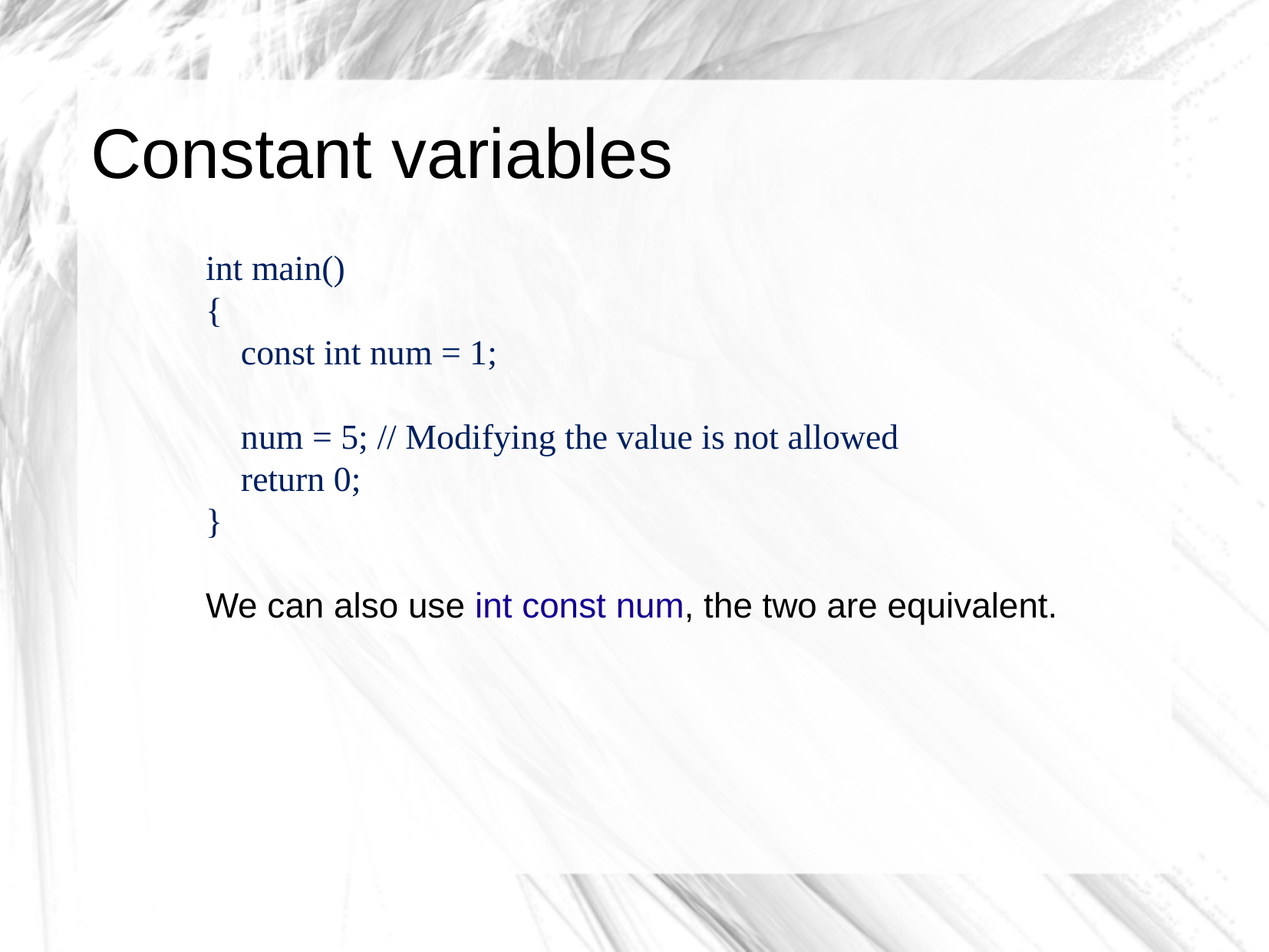

Constant variables
	int main()
	{
	    const int num = 1;
  
	    num = 5; // Modifying the value is not allowed
	    return 0;
	}
	We can also use int const num, the two are equivalent.